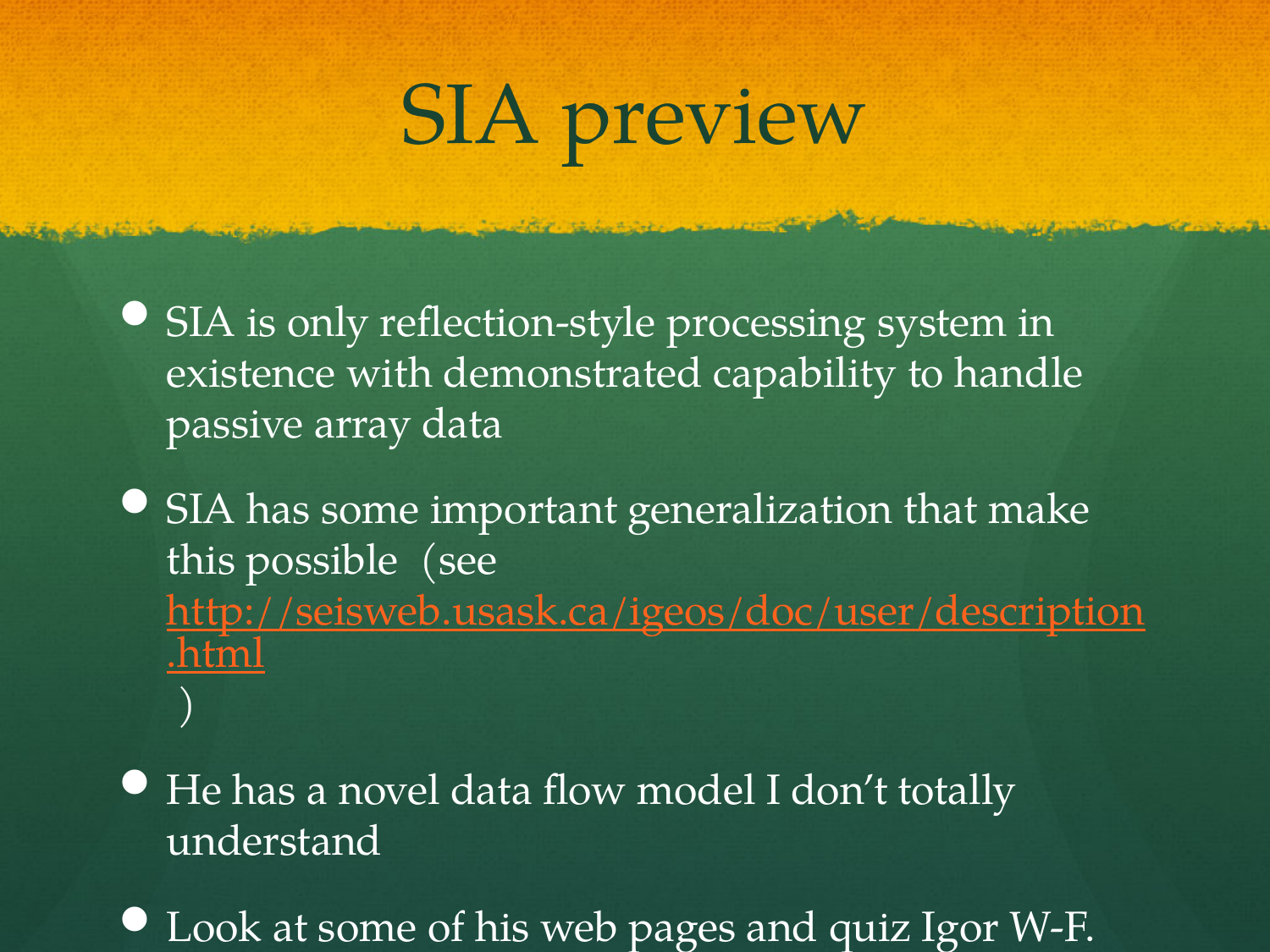

# SIA preview
SIA is only reflection-style processing system in existence with demonstrated capability to handle passive array data
SIA has some important generalization that make this possible  (see http://seisweb.usask.ca/igeos/doc/user/description.html )
He has a novel data flow model I don’t totally understand
Look at some of his web pages and quiz Igor W-F.